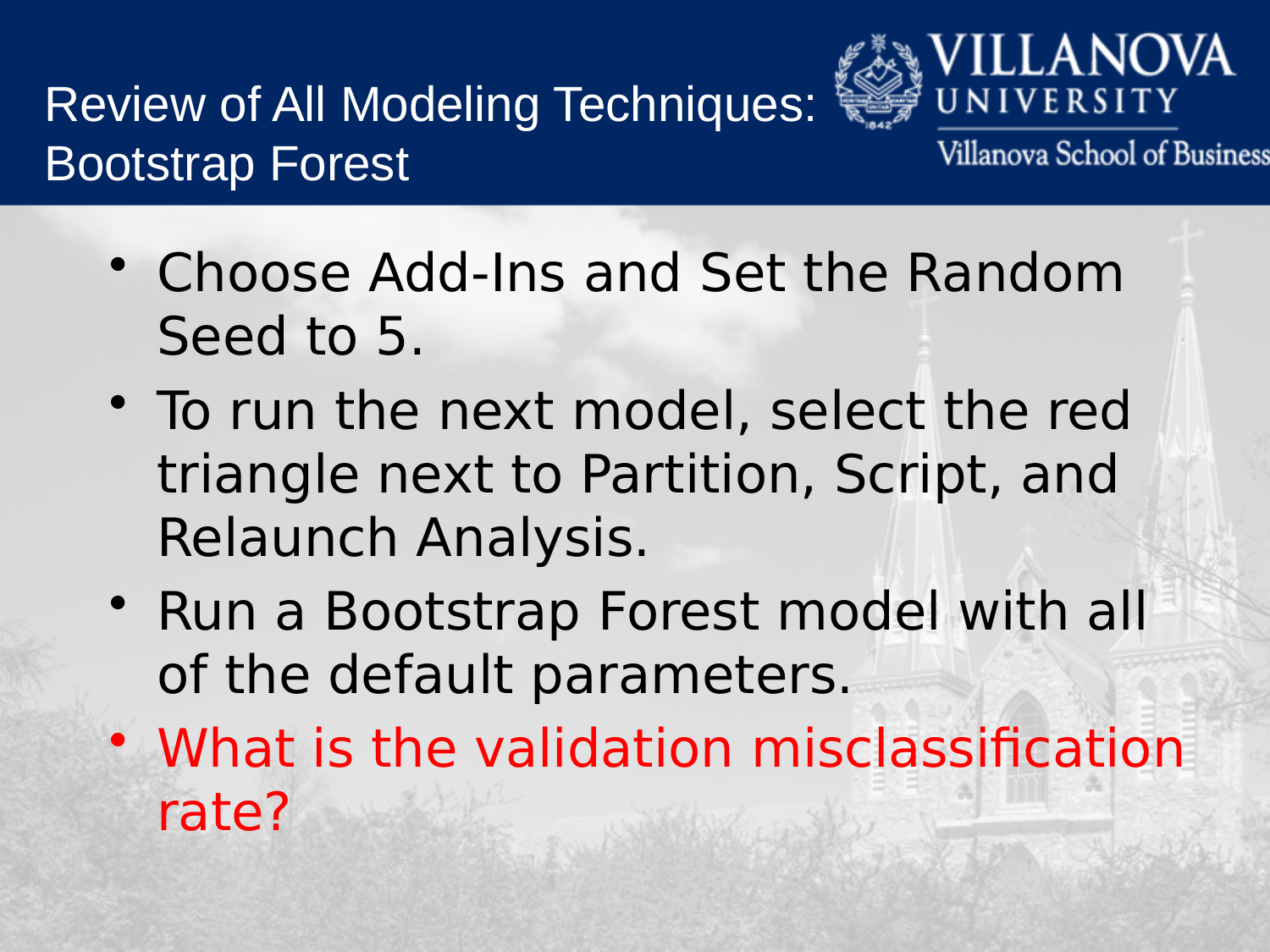

Review of All Modeling Techniques:
Bootstrap Forest
Choose Add-Ins and Set the Random Seed to 5.
To run the next model, select the red triangle next to Partition, Script, and Relaunch Analysis.
Run a Bootstrap Forest model with all of the default parameters.
What is the validation misclassification rate?